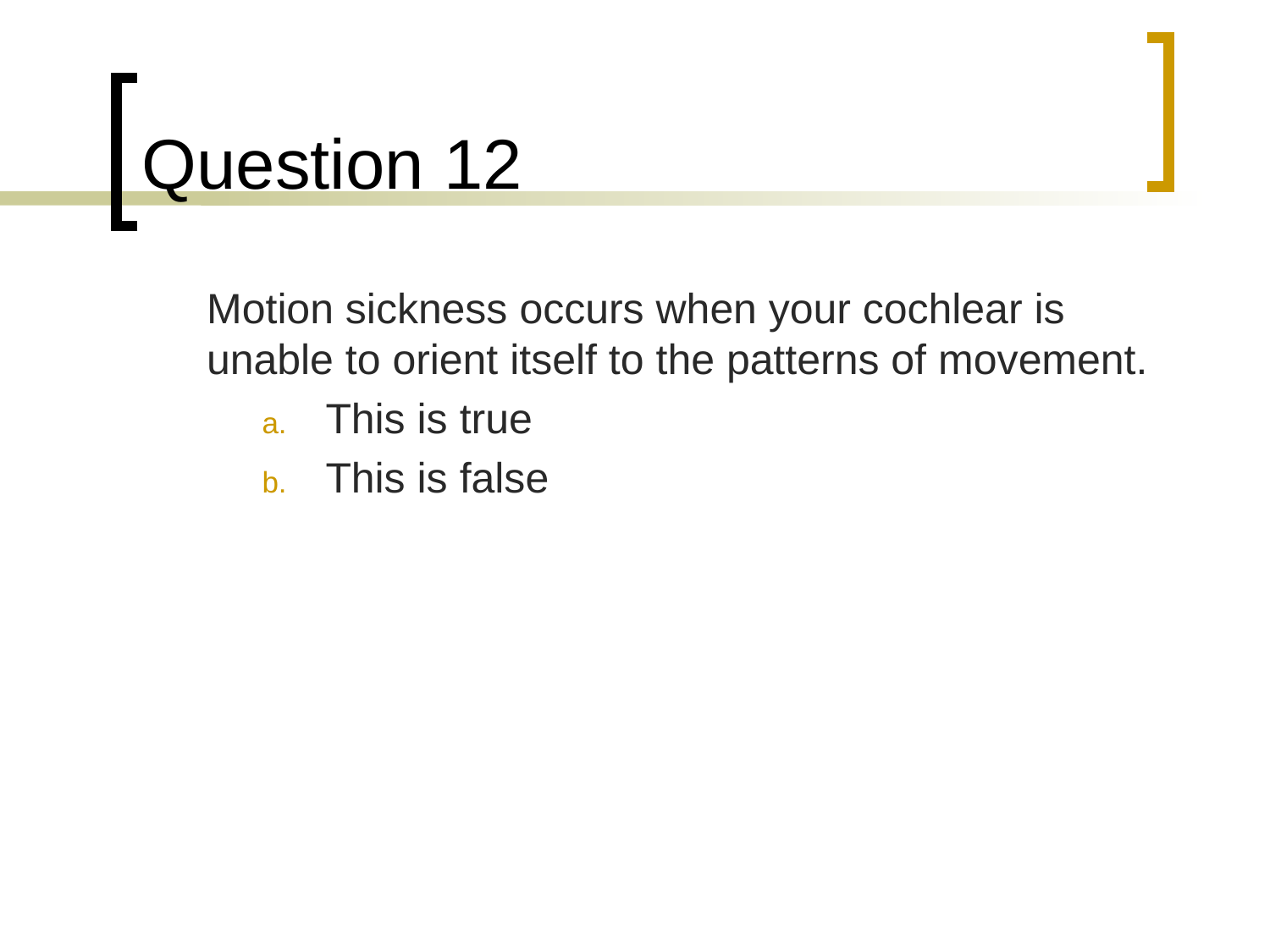

# Question 12
	Motion sickness occurs when your cochlear is unable to orient itself to the patterns of movement.
This is true
This is false